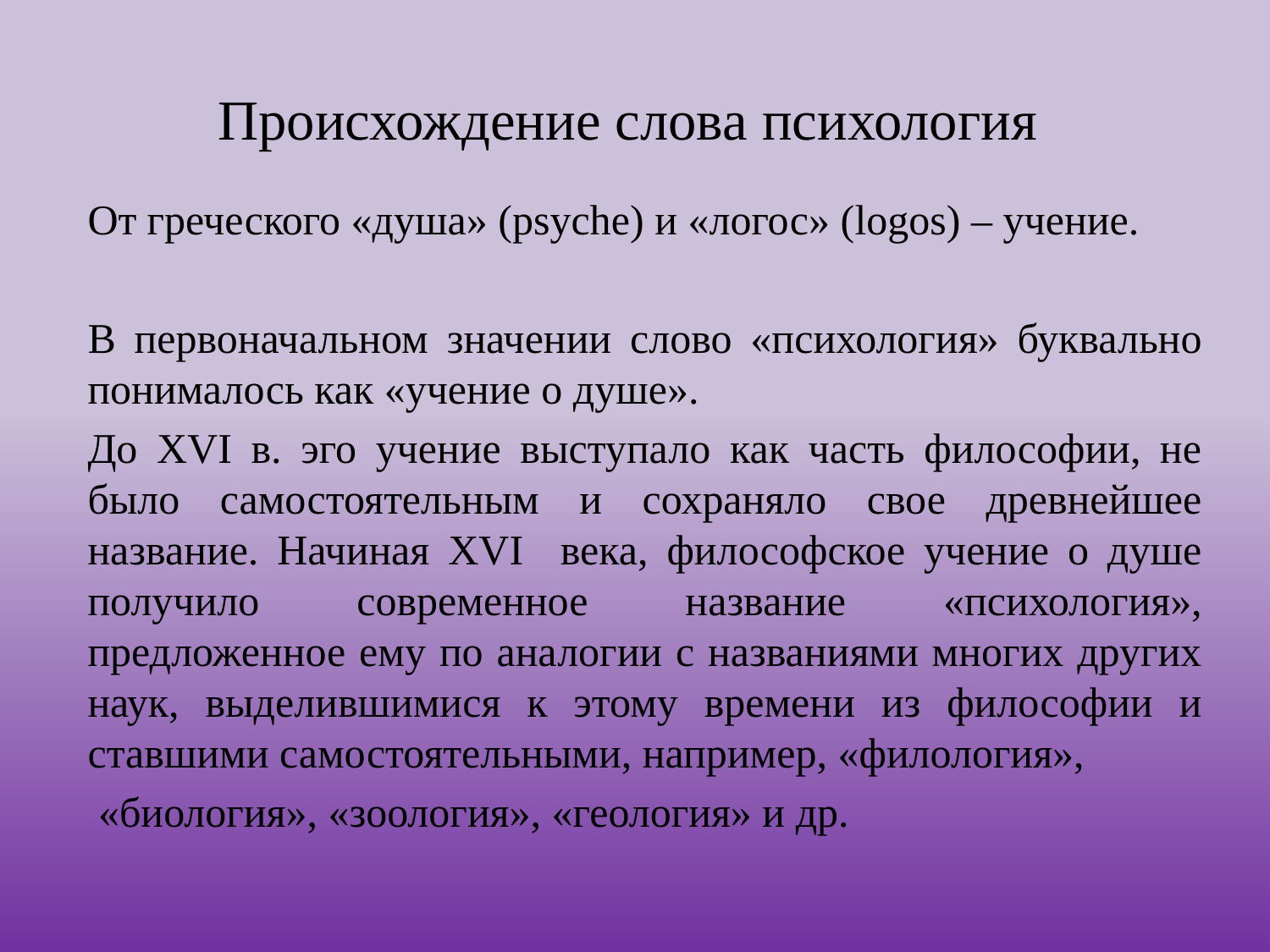

# Происхождение слова психология
От греческого «душа» (psyche) и «логос» (logos) – учение.

В первоначальном значении слово «психология» буквально понималось как «учение о душе».
До XVI в. эго учение выступало как часть философии, не было самостоятельным и сохраняло свое древнейшее название. Начиная XVI  века, философское учение о душе получило современное название «психология», предложенное ему по аналогии с названиями многих других наук, выделившимися к этому времени из философии и ставшими самостоятельными, например, «филология»,
 «биология», «зоология», «геология» и др.